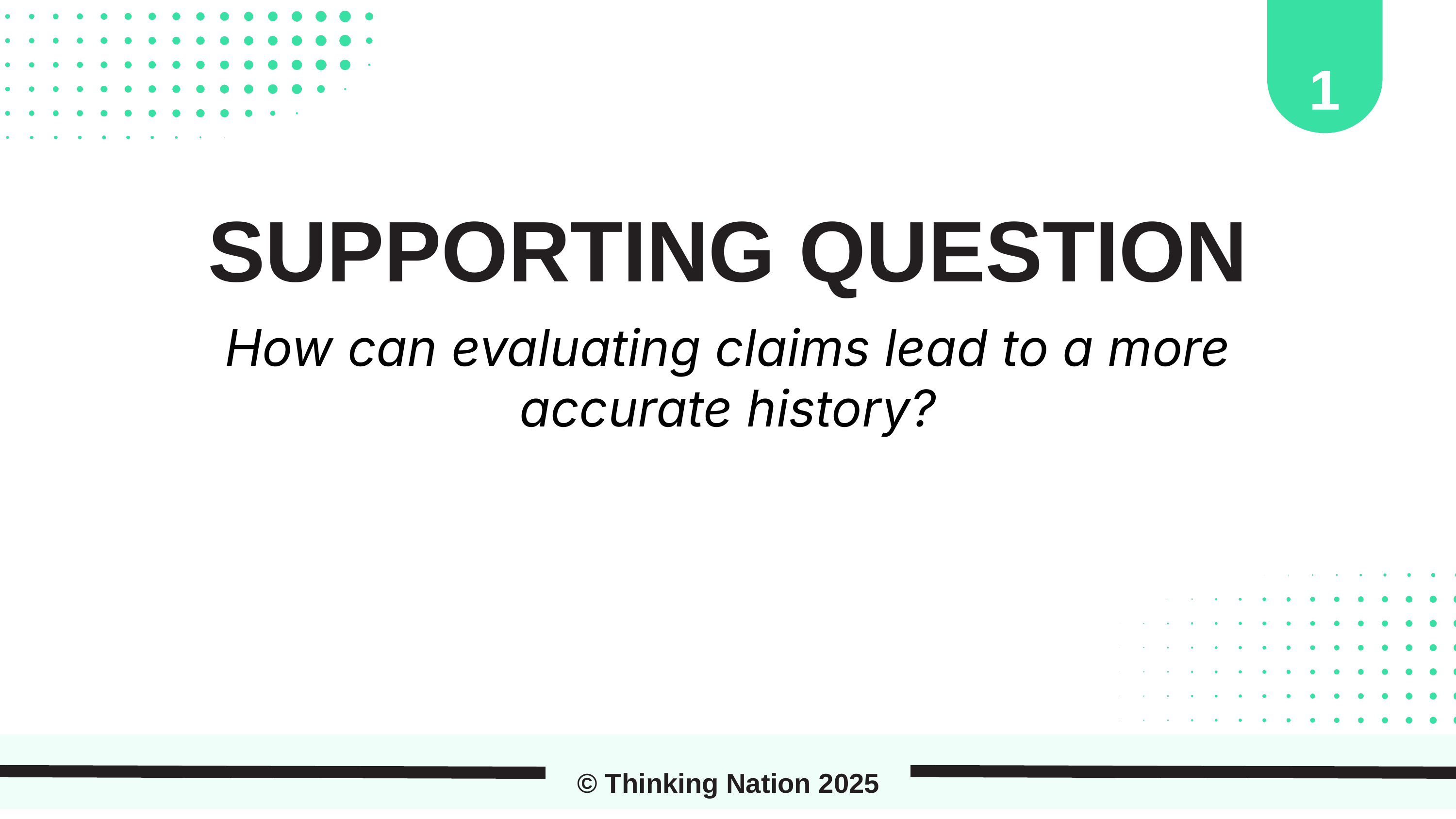

1
SUPPORTING QUESTION
How can evaluating claims lead to a more accurate history?

© Thinking Nation 2025